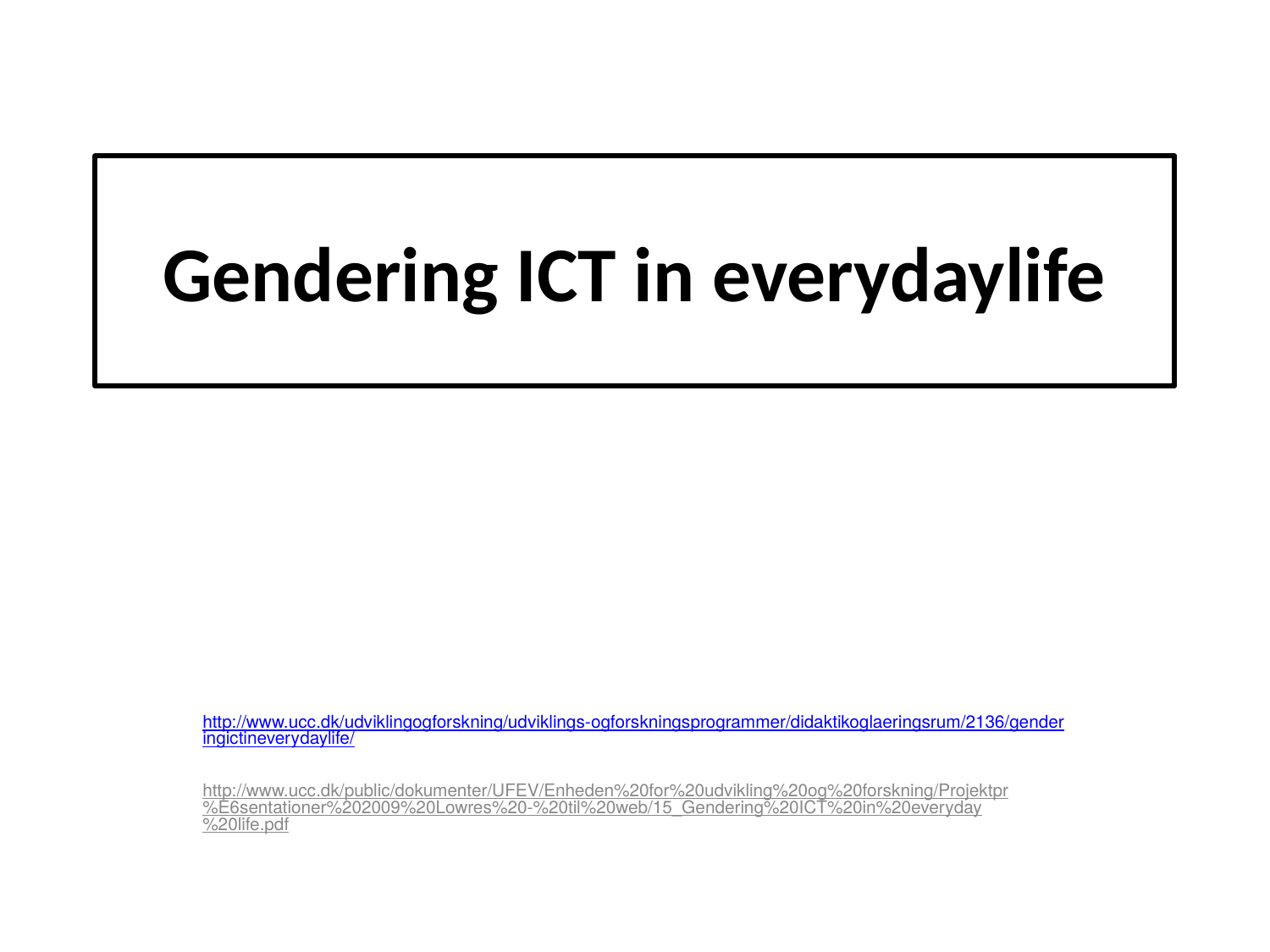

# Gendering ICT in everydaylife

http://www.ucc.dk/udviklingogforskning/udviklings-ogforskningsprogrammer/didaktikoglaeringsrum/2136/genderingictineverydaylife/

http://www.ucc.dk/public/dokumenter/UFEV/Enheden%20for%20udvikling%20og%20forskning/Projektpr%E6sentationer%202009%20Lowres%20-%20til%20web/15_Gendering%20ICT%20in%20everyday%20life.pdf